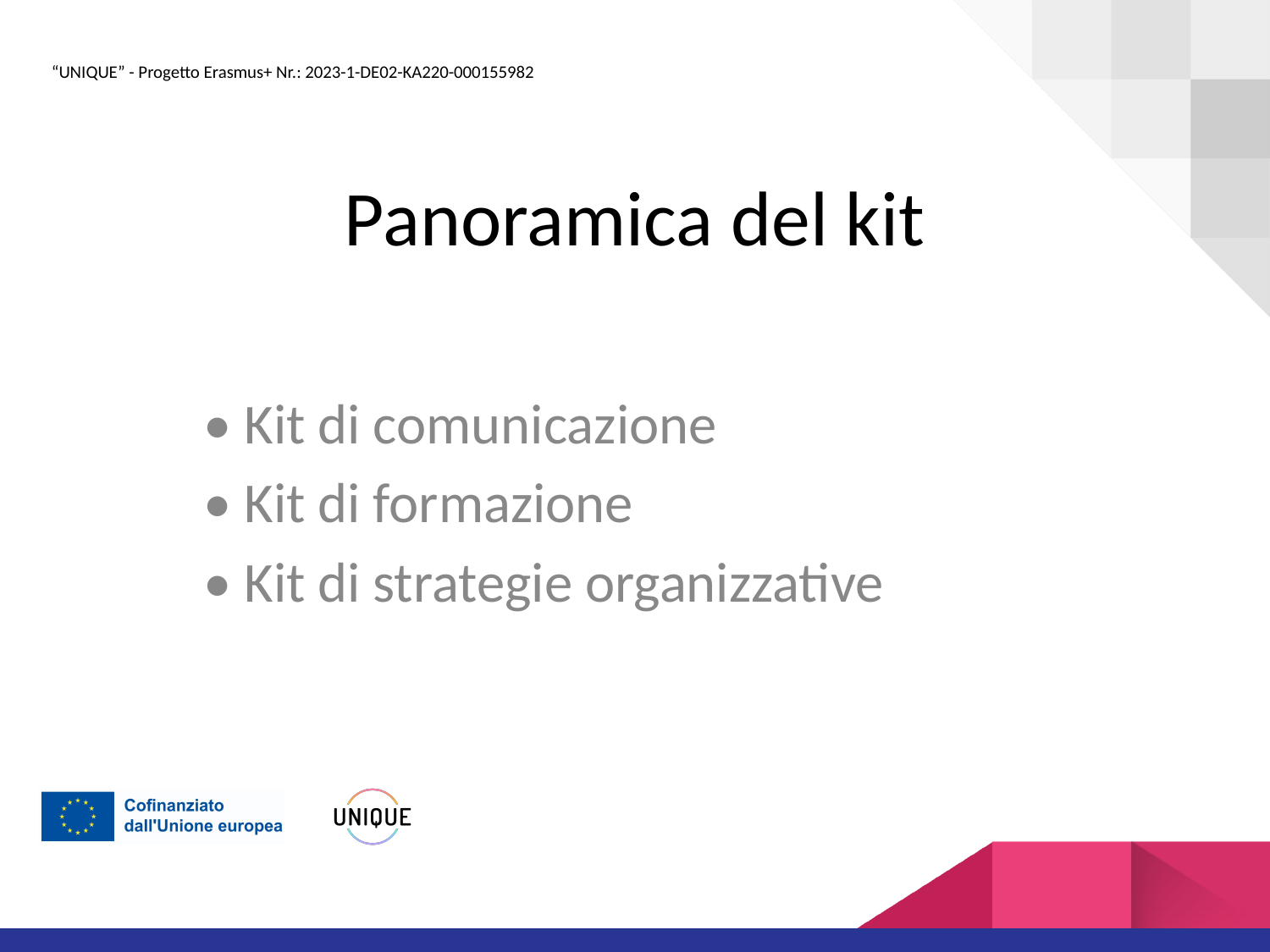

# Panoramica del kit
• Kit di comunicazione
• Kit di formazione
• Kit di strategie organizzative